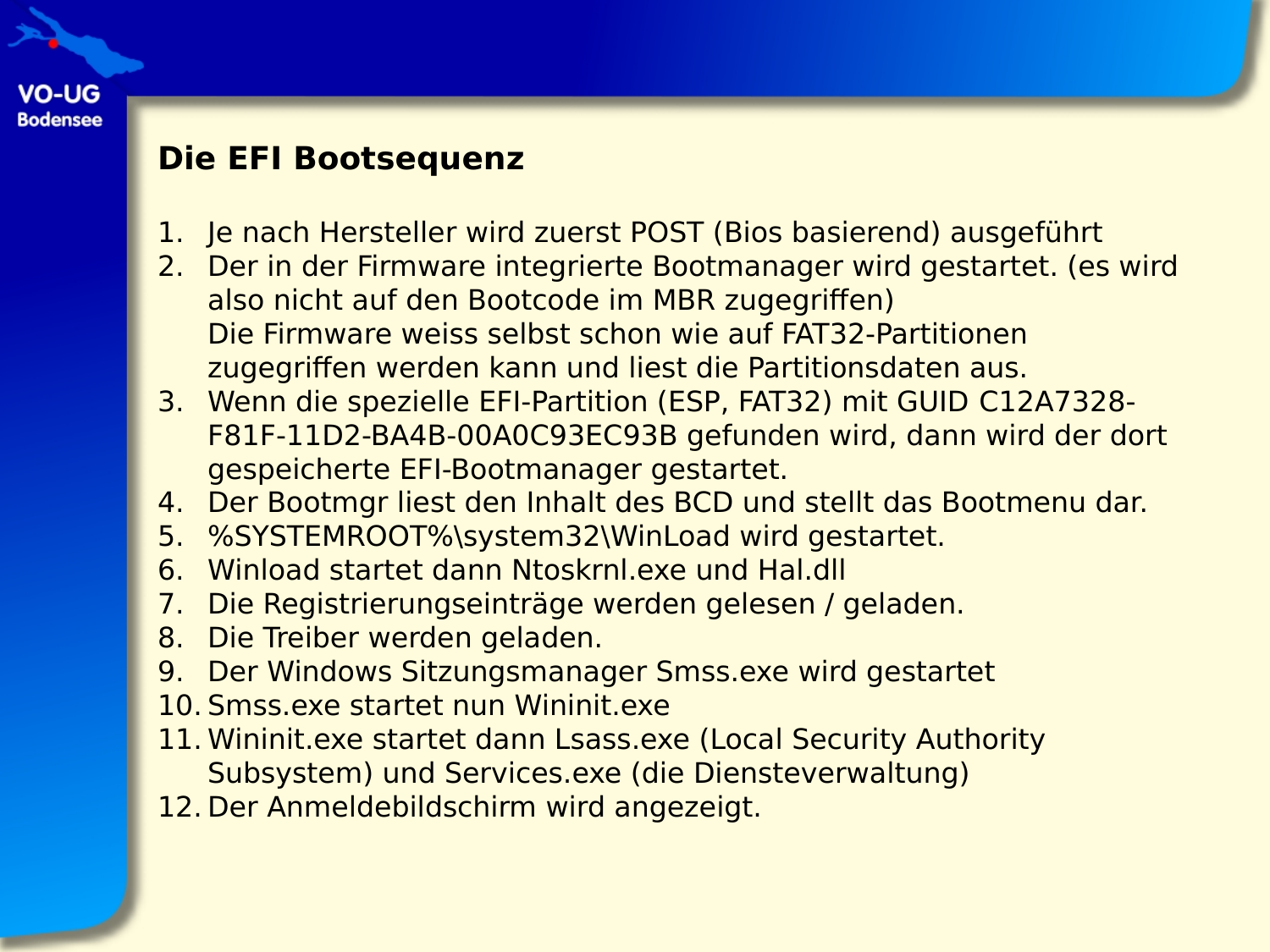

Die EFI Bootsequenz
1.	Je nach Hersteller wird zuerst POST (Bios basierend) ausgeführt
2.	Der in der Firmware integrierte Bootmanager wird gestartet. (es wird also nicht auf den Bootcode im MBR zugegriffen)
Die Firmware weiss selbst schon wie auf FAT32-Partitionen zugegriffen werden kann und liest die Partitionsdaten aus.
3.	Wenn die spezielle EFI-Partition (ESP, FAT32) mit GUID C12A7328-F81F-11D2-BA4B-00A0C93EC93B gefunden wird, dann wird der dort gespeicherte EFI-Bootmanager gestartet.
4.	Der Bootmgr liest den Inhalt des BCD und stellt das Bootmenu dar.
5.	%SYSTEMROOT%\system32\WinLoad wird gestartet.
6.	Winload startet dann Ntoskrnl.exe und Hal.dll
7.	Die Registrierungseinträge werden gelesen / geladen.
8.	Die Treiber werden geladen.
9.	Der Windows Sitzungsmanager Smss.exe wird gestartet
10.	Smss.exe startet nun Wininit.exe
11.	Wininit.exe startet dann Lsass.exe (Local Security Authority Subsystem) und Services.exe (die Diensteverwaltung)
12.	Der Anmeldebildschirm wird angezeigt.